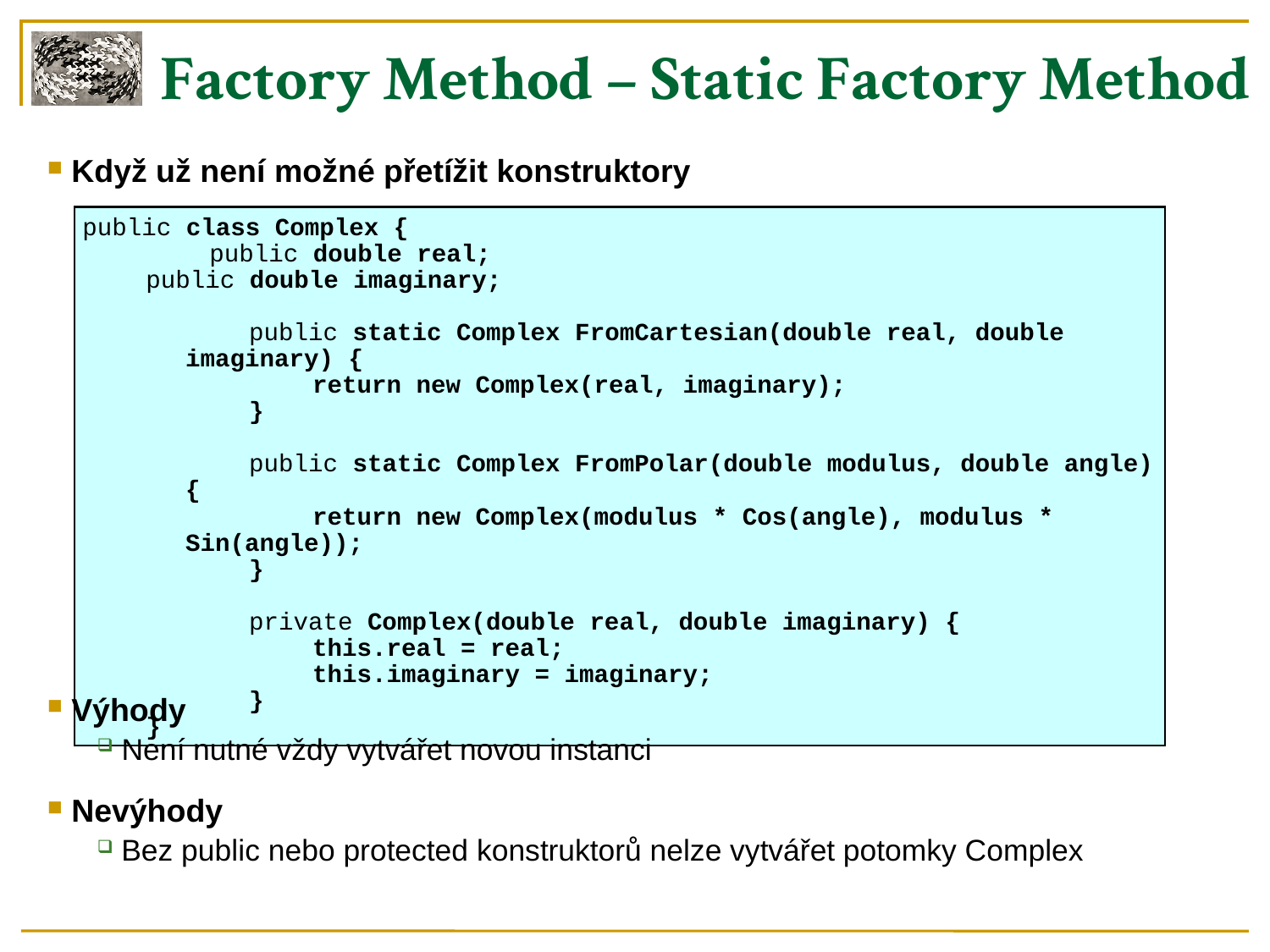

Factory Method – Static Factory Method
Když už není možné přetížit konstruktory
public class Complex {
		public double real;
public double imaginary;

		public static Complex FromCartesian(double real, double imaginary) {
			return new Complex(real, imaginary);
		}

		public static Complex FromPolar(double modulus, double angle) {
			return new Complex(modulus * Cos(angle), modulus * Sin(angle));
		}

		private Complex(double real, double imaginary) {
			this.real = real;
			this.imaginary = imaginary;
		}
}
Výhody
Není nutné vždy vytvářet novou instanci
Nevýhody
Bez public nebo protected konstruktorů nelze vytvářet potomky Complex